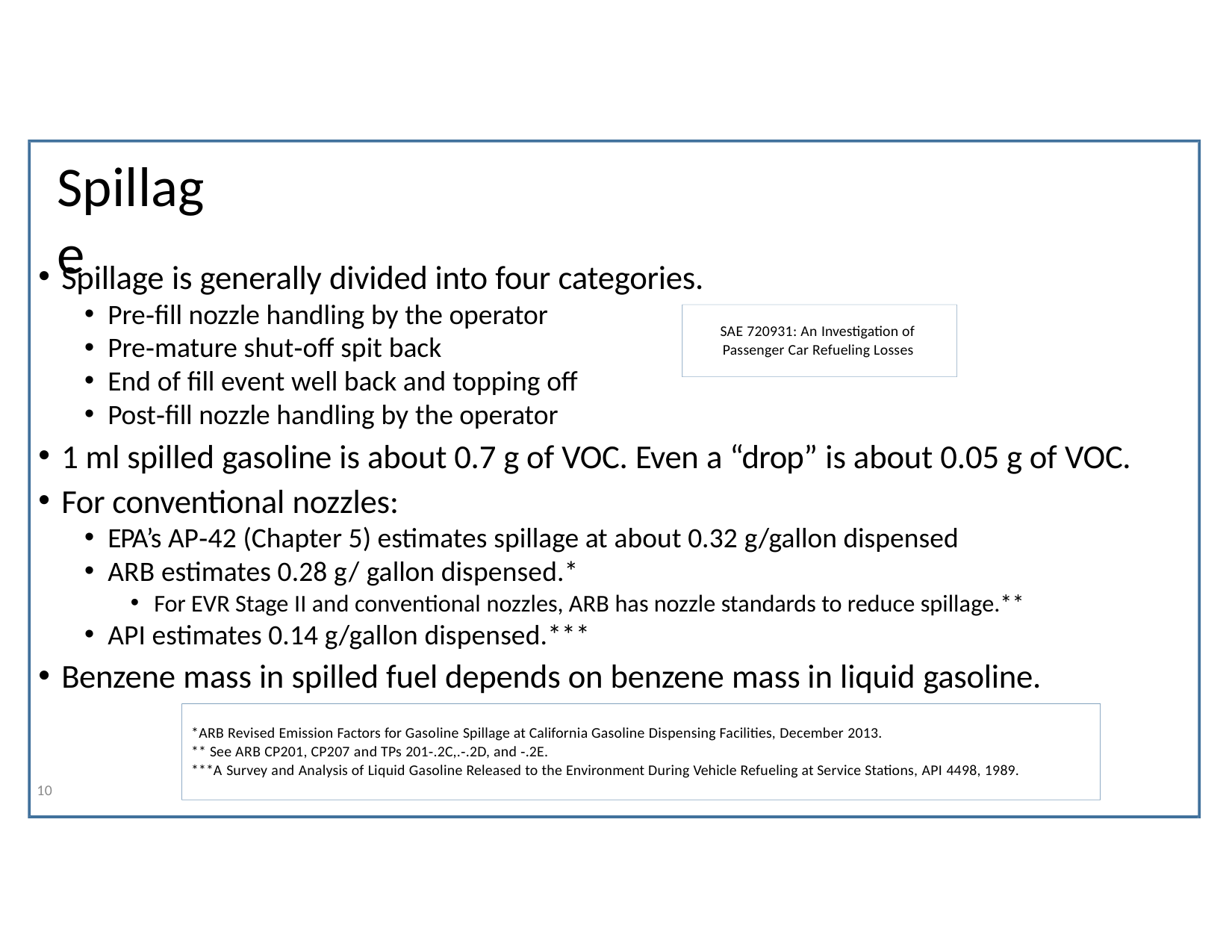

# Spillage
Spillage is generally divided into four categories.
Pre‐fill nozzle handling by the operator
Pre‐mature shut‐off spit back
End of fill event well back and topping off
Post‐fill nozzle handling by the operator

SAE 720931: An Investigation of  Passenger Car Refueling Losses
1 ml spilled gasoline is about 0.7 g of VOC. Even a “drop” is about 0.05 g of VOC.
For conventional nozzles:
EPA’s AP‐42 (Chapter 5) estimates spillage at about 0.32 g/gallon dispensed
ARB estimates 0.28 g/ gallon dispensed.*
For EVR Stage II and conventional nozzles, ARB has nozzle standards to reduce spillage.**
API estimates 0.14 g/gallon dispensed.***
Benzene mass in spilled fuel depends on benzene mass in liquid gasoline.
*ARB Revised Emission Factors for Gasoline Spillage at California Gasoline Dispensing Facilities, December 2013.
** See ARB CP201, CP207 and TPs 201‐.2C,.‐.2D, and ‐.2E.
***A Survey and Analysis of Liquid Gasoline Released to the Environment During Vehicle Refueling at Service Stations, API 4498, 1989.
10